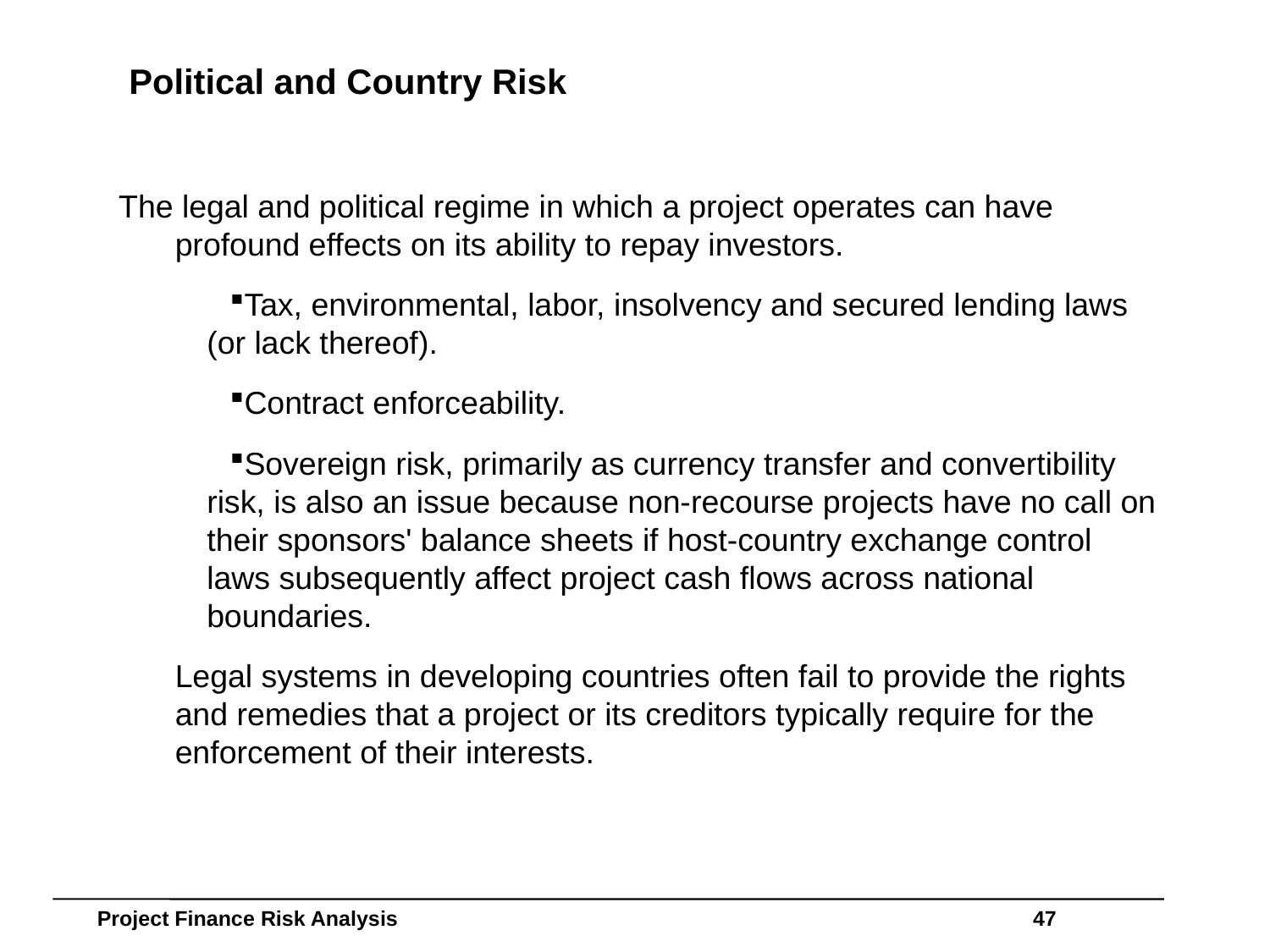

# Political and Country Risk
The legal and political regime in which a project operates can have profound effects on its ability to repay investors.
Tax, environmental, labor, insolvency and secured lending laws (or lack thereof).
Contract enforceability.
Sovereign risk, primarily as currency transfer and convertibility risk, is also an issue because non-recourse projects have no call on their sponsors' balance sheets if host-country exchange control laws subsequently affect project cash flows across national boundaries.
	Legal systems in developing countries often fail to provide the rights and remedies that a project or its creditors typically require for the enforcement of their interests.